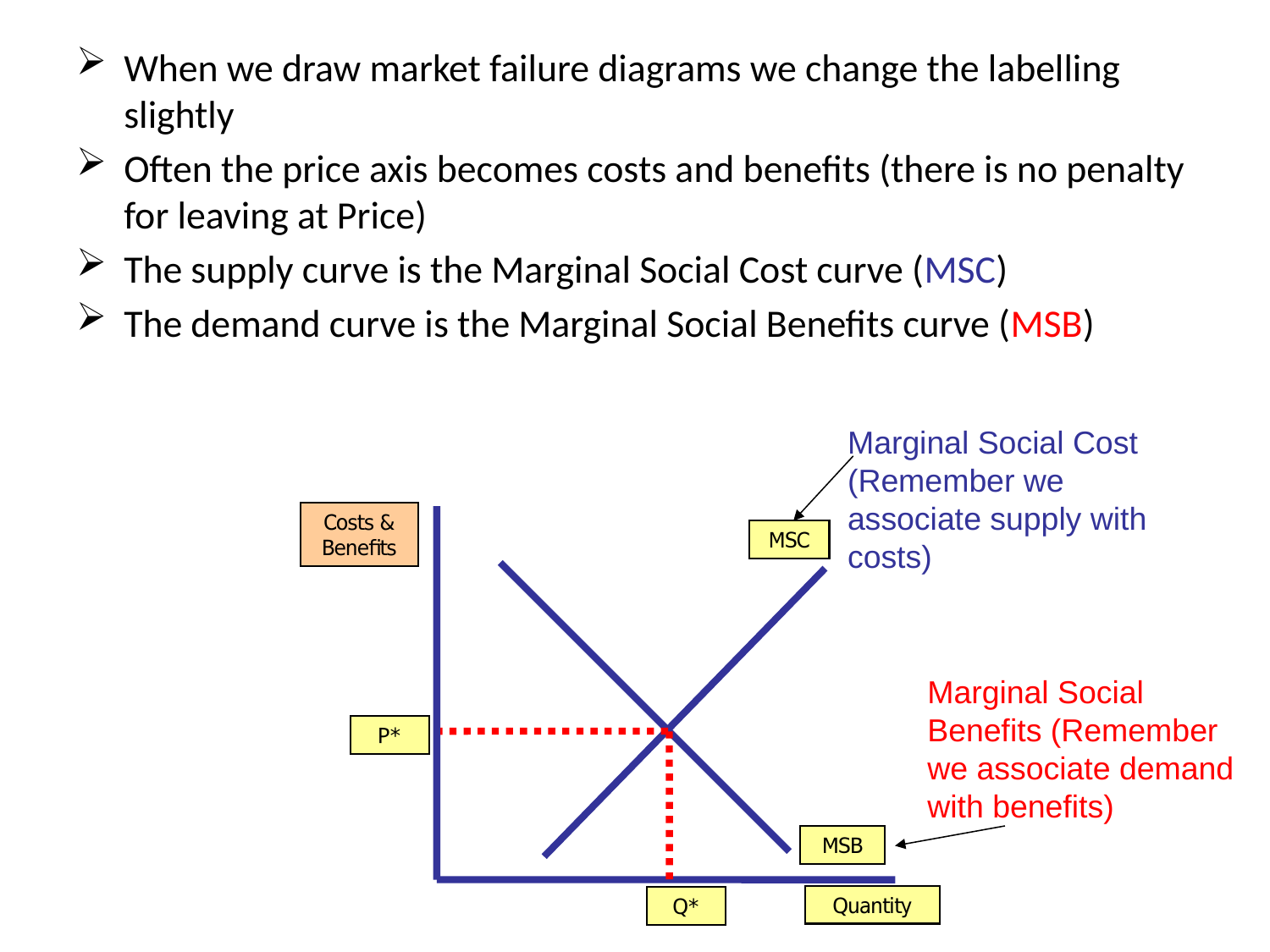

When we draw market failure diagrams we change the labelling slightly
Often the price axis becomes costs and benefits (there is no penalty for leaving at Price)
The supply curve is the Marginal Social Cost curve (MSC)
The demand curve is the Marginal Social Benefits curve (MSB)
Marginal Social Cost (Remember we associate supply with costs)

Costs & Benefits

MSC

Marginal Social Benefits (Remember we associate demand with benefits)
P*

MSB

Quantity
Q*